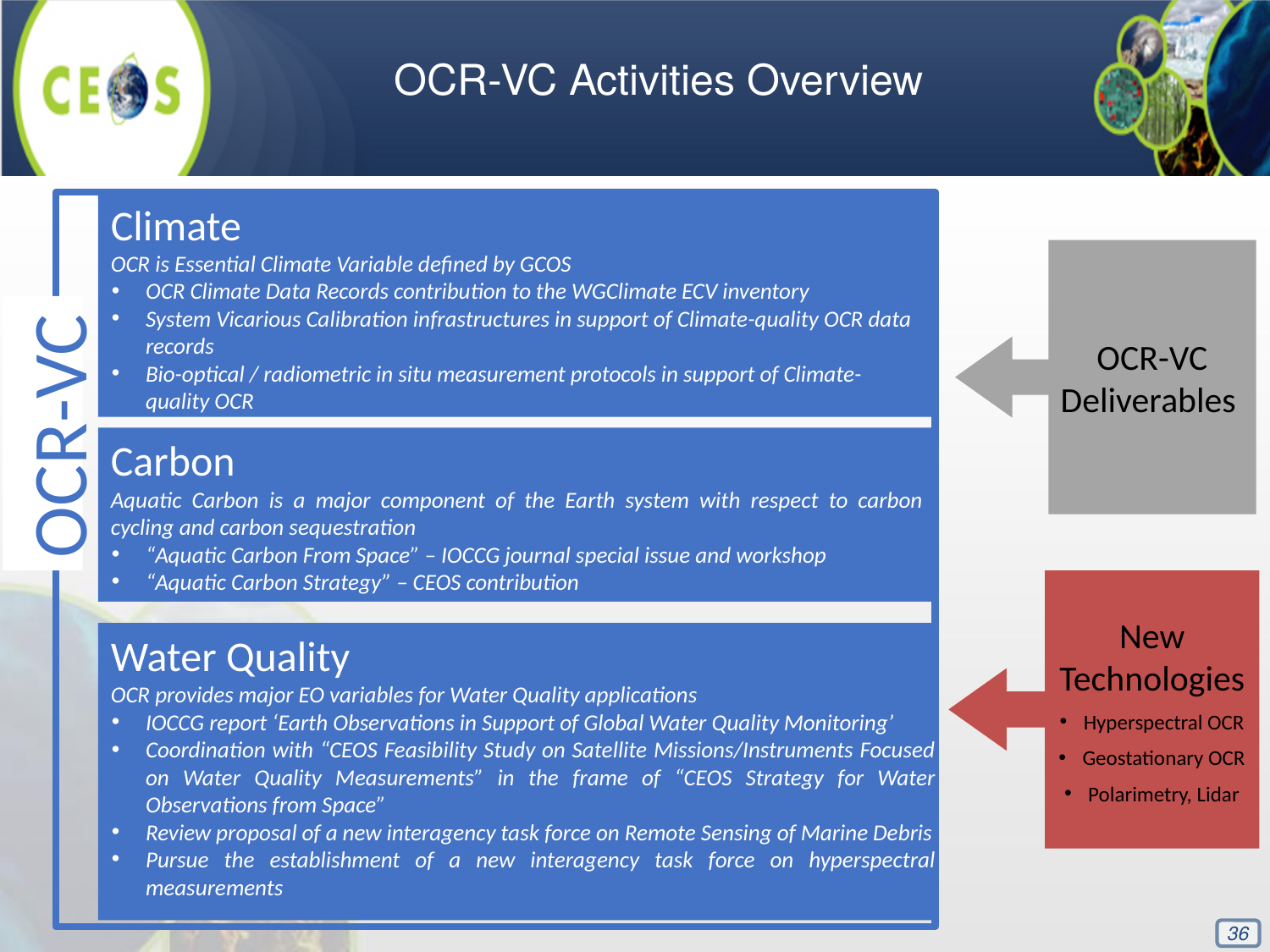

OCR-VC Activities Overview

Climate
OCR is Essential Climate Variable defined by GCOS
OCR Climate Data Records contribution to the WGClimate ECV inventory
System Vicarious Calibration infrastructures in support of Climate-quality OCR data records
Bio-optical / radiometric in situ measurement protocols in support of Climate-quality OCR
OCR-VC Deliverables
OCR-VC
Carbon
Aquatic Carbon is a major component of the Earth system with respect to carbon cycling and carbon sequestration
“Aquatic Carbon From Space” – IOCCG journal special issue and workshop
“Aquatic Carbon Strategy” – CEOS contribution
New Technologies
Hyperspectral OCR
Geostationary OCR
Polarimetry, Lidar
Water Quality
OCR provides major EO variables for Water Quality applications
IOCCG report ‘Earth Observations in Support of Global Water Quality Monitoring’
Coordination with “CEOS Feasibility Study on Satellite Missions/Instruments Focused on Water Quality Measurements” in the frame of “CEOS Strategy for Water Observations from Space”
Review proposal of a new interagency task force on Remote Sensing of Marine Debris
Pursue the establishment of a new interagency task force on hyperspectral measurements
36